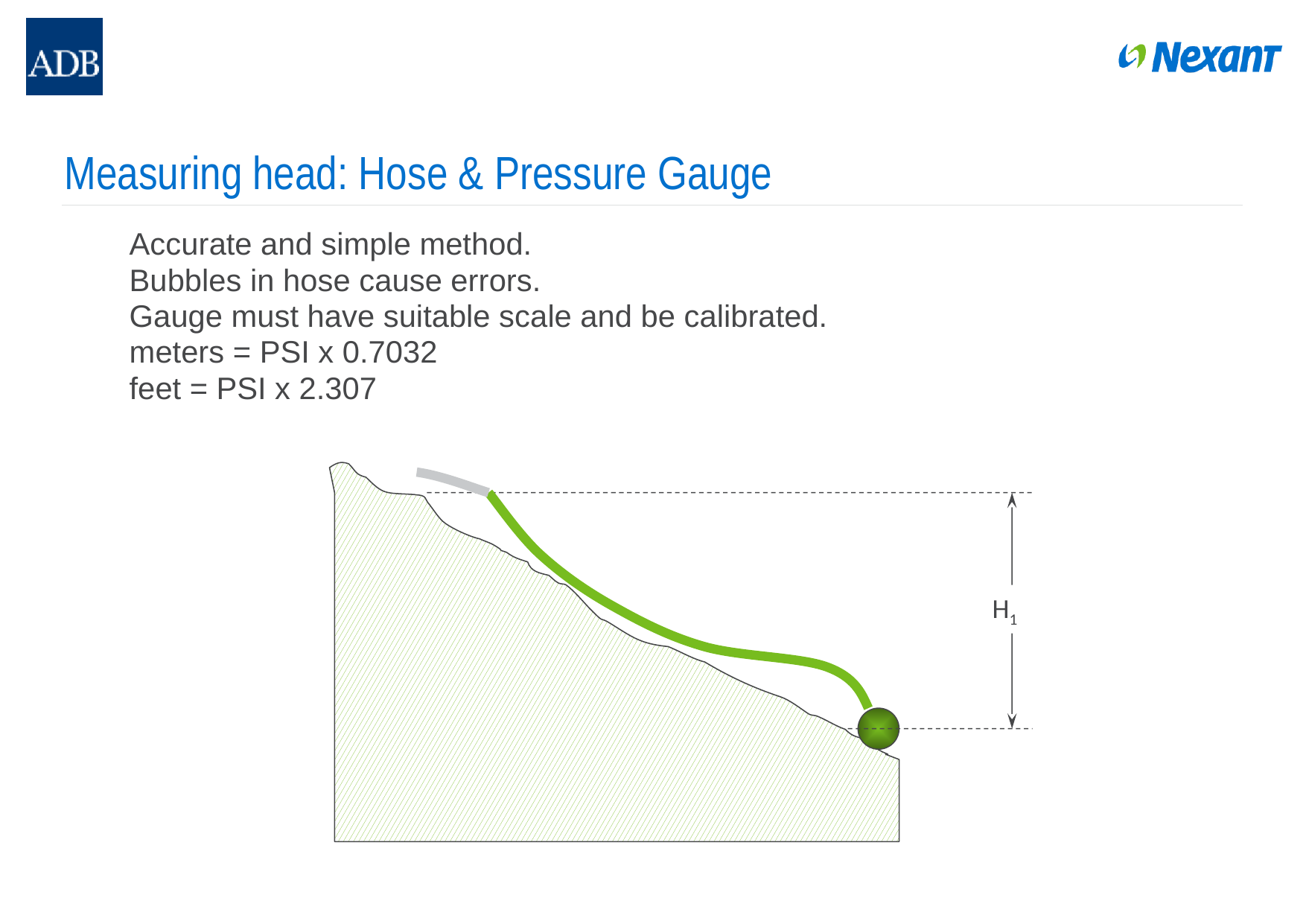

# Measuring head: Hose & Pressure Gauge
Accurate and simple method.
Bubbles in hose cause errors.
Gauge must have suitable scale and be calibrated.
meters = PSI x 0.7032
feet = PSI x 2.307

H1